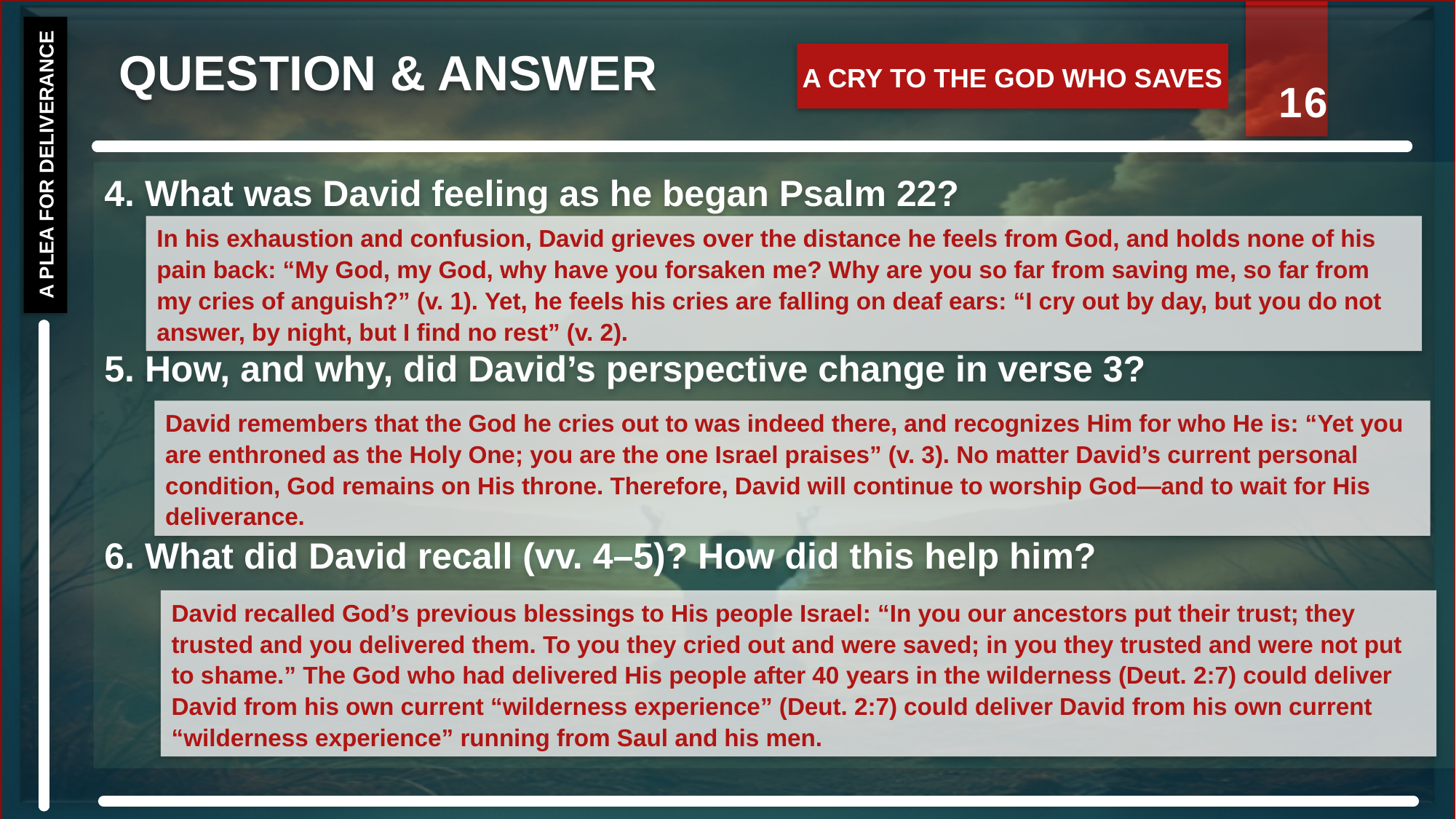

QUESTION & ANSWER
A CRY TO THE GOD WHO SAVES
16
A Plea for Deliverance

4. What was David feeling as he began Psalm 22?

5. How, and why, did David’s perspective change in verse 3?

6. What did David recall (vv. 4–5)? How did this help him?

In his exhaustion and confusion, David grieves over the distance he feels from God, and holds none of his pain back: “My God, my God, why have you forsaken me? Why are you so far from saving me, so far from my cries of anguish?” (v. 1). Yet, he feels his cries are falling on deaf ears: “I cry out by day, but you do not answer, by night, but I find no rest” (v. 2).

David remembers that the God he cries out to was indeed there, and recognizes Him for who He is: “Yet you are enthroned as the Holy One; you are the one Israel praises” (v. 3). No matter David’s current personal condition, God remains on His throne. Therefore, David will continue to worship God—and to wait for His deliverance.
David recalled God’s previous blessings to His people Israel: “In you our ancestors put their trust; they trusted and you delivered them. To you they cried out and were saved; in you they trusted and were not put to shame.” The God who had delivered His people after 40 years in the wilderness (Deut. 2:7) could deliver David from his own current “wilderness experience” (Deut. 2:7) could deliver David from his own current “wilderness experience” running from Saul and his men.